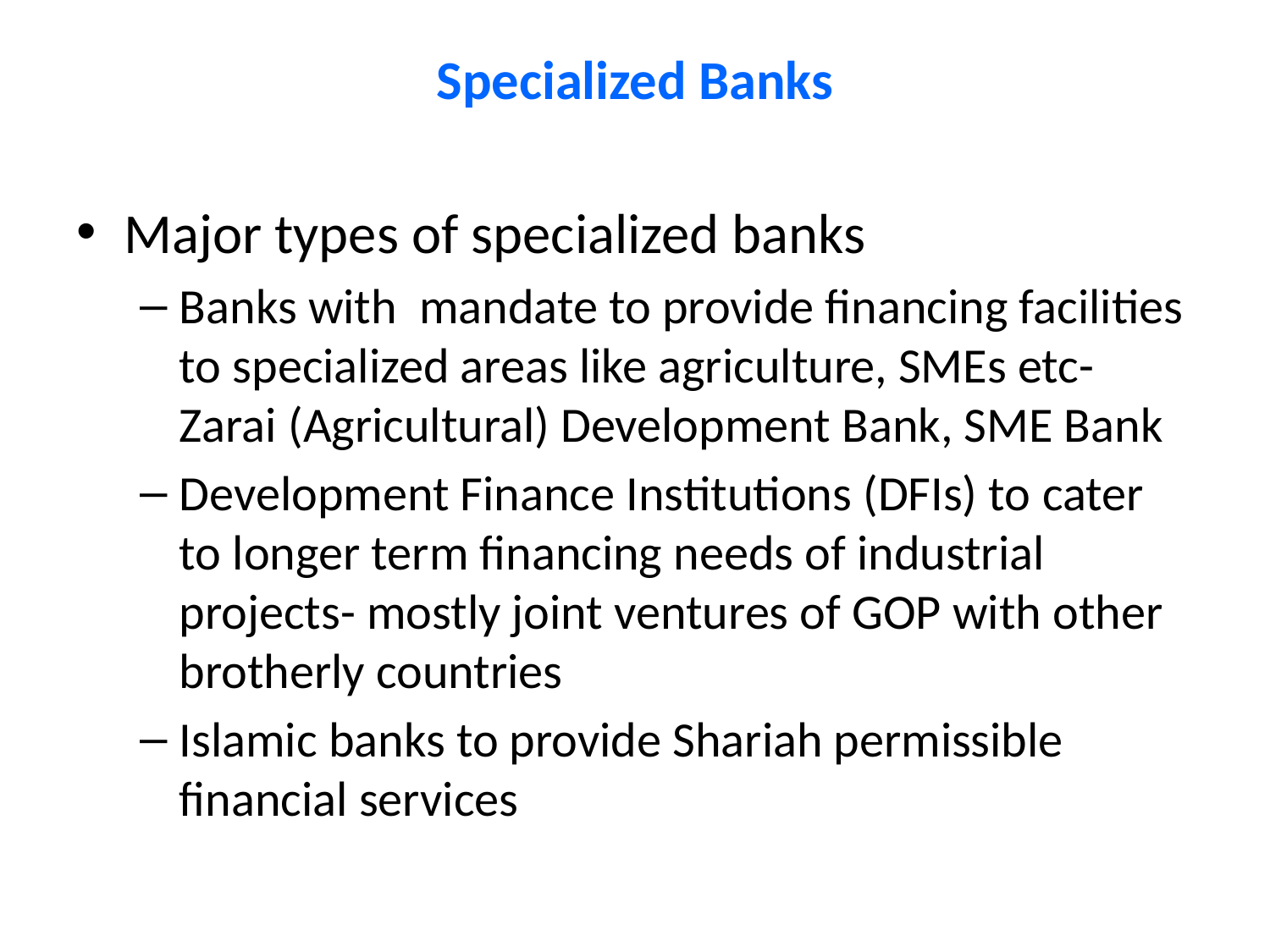

# Specialized Banks
Major types of specialized banks
Banks with  mandate to provide financing facilities to specialized areas like agriculture, SMEs etc- Zarai (Agricultural) Development Bank, SME Bank
Development Finance Institutions (DFIs) to cater to longer term financing needs of industrial projects- mostly joint ventures of GOP with other brotherly countries
Islamic banks to provide Shariah permissible financial services